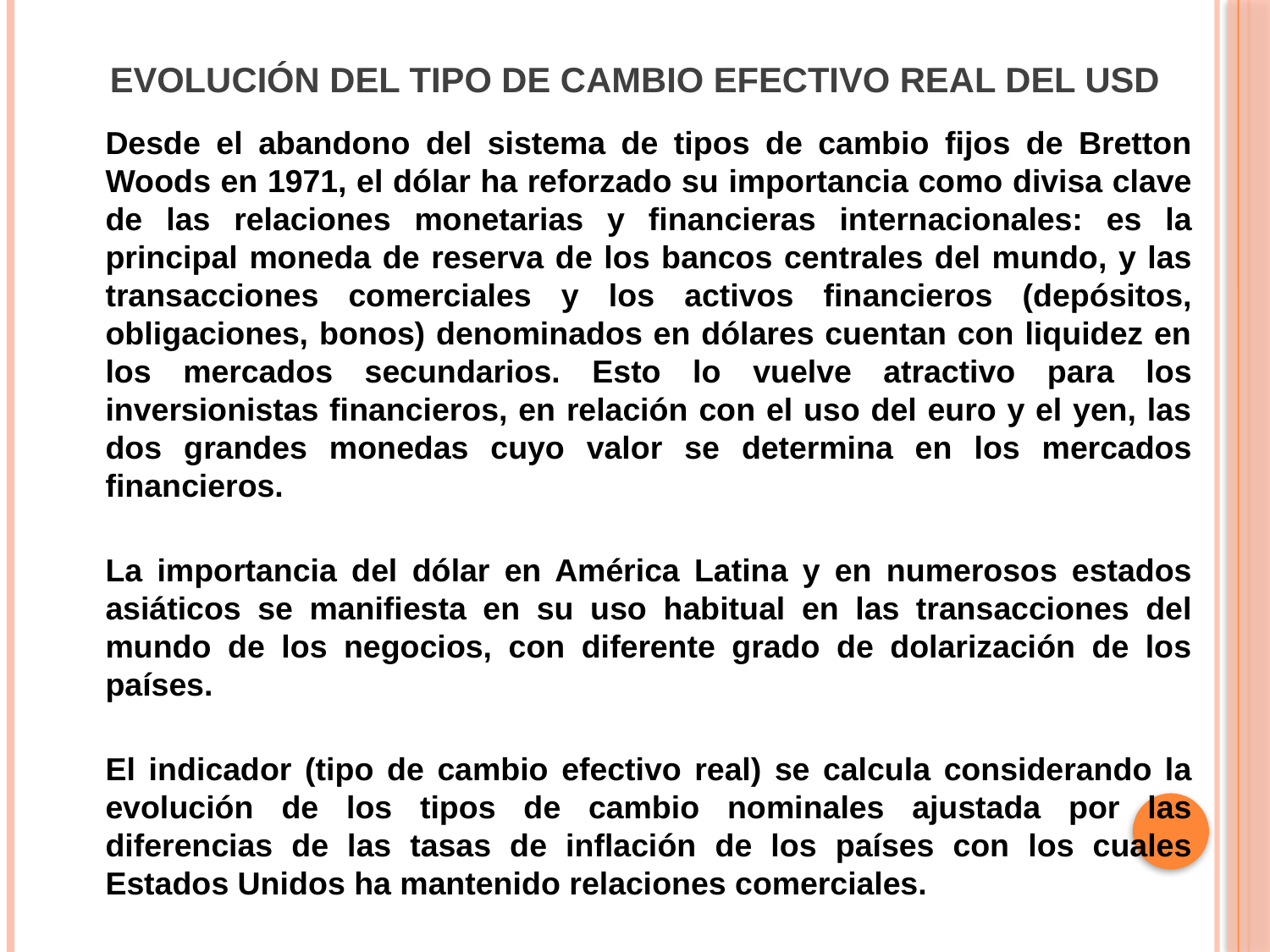

# Evolución del Tipo de Cambio Efectivo Real del USD
	Desde el abandono del sistema de tipos de cambio fijos de Bretton Woods en 1971, el dólar ha reforzado su importancia como divisa clave de las relaciones monetarias y financieras internacionales: es la principal moneda de reserva de los bancos centrales del mundo, y las transacciones comerciales y los activos financieros (depósitos, obligaciones, bonos) denominados en dólares cuentan con liquidez en los mercados secundarios. Esto lo vuelve atractivo para los inversionistas financieros, en relación con el uso del euro y el yen, las dos grandes monedas cuyo valor se determina en los mercados financieros.

	La importancia del dólar en América Latina y en numerosos estados asiáticos se manifiesta en su uso habitual en las transacciones del mundo de los negocios, con diferente grado de dolarización de los países.

	El indicador (tipo de cambio efectivo real) se calcula considerando la evolución de los tipos de cambio nominales ajustada por las diferencias de las tasas de inflación de los países con los cuales Estados Unidos ha mantenido relaciones comerciales.